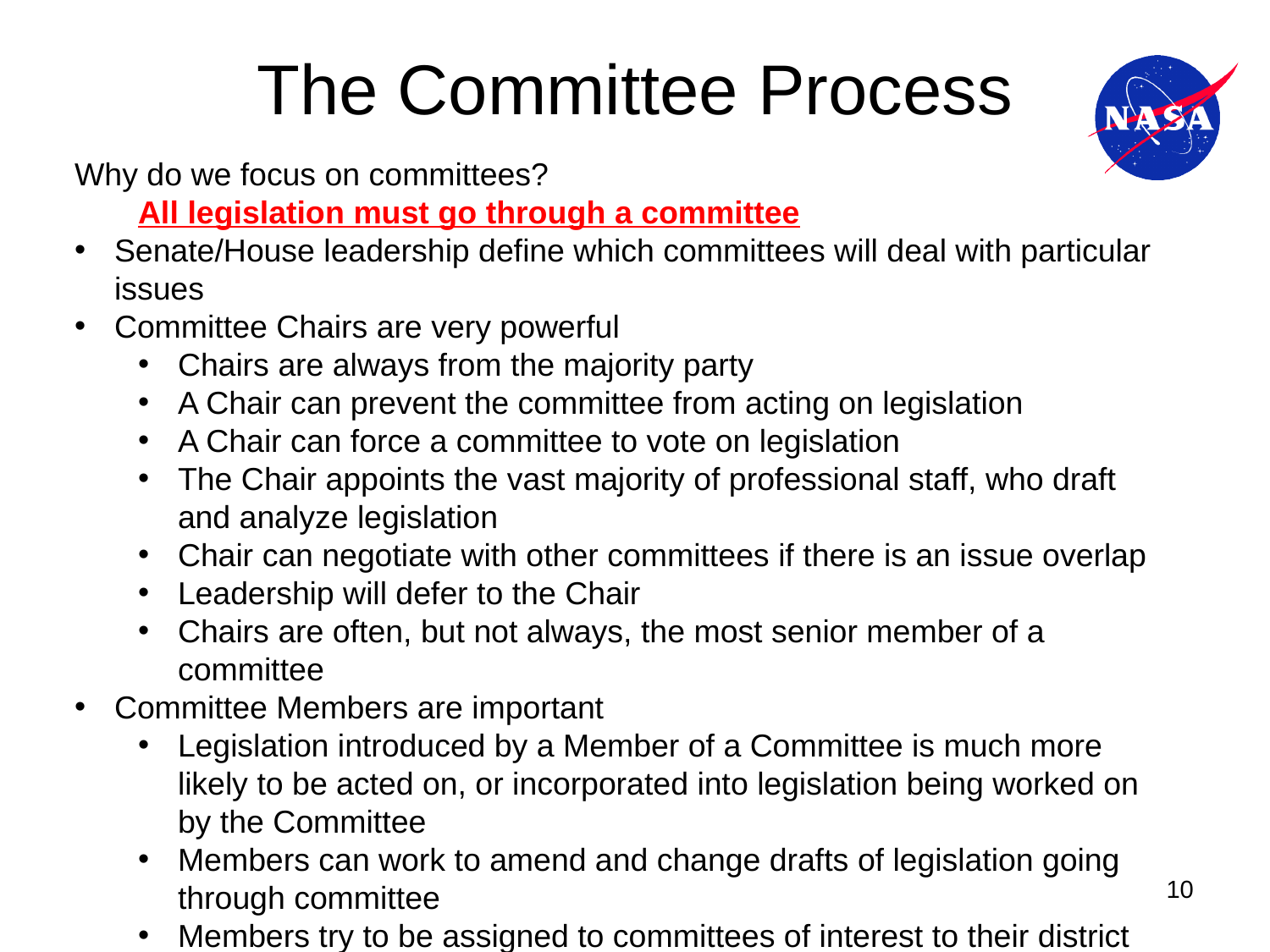

# The Committee Process
Why do we focus on committees?
All legislation must go through a committee
Senate/House leadership define which committees will deal with particular issues
Committee Chairs are very powerful
Chairs are always from the majority party
A Chair can prevent the committee from acting on legislation
A Chair can force a committee to vote on legislation
The Chair appoints the vast majority of professional staff, who draft and analyze legislation
Chair can negotiate with other committees if there is an issue overlap
Leadership will defer to the Chair
Chairs are often, but not always, the most senior member of a committee
Committee Members are important
Legislation introduced by a Member of a Committee is much more likely to be acted on, or incorporated into legislation being worked on by the Committee
Members can work to amend and change drafts of legislation going through committee
Members try to be assigned to committees of interest to their district
10